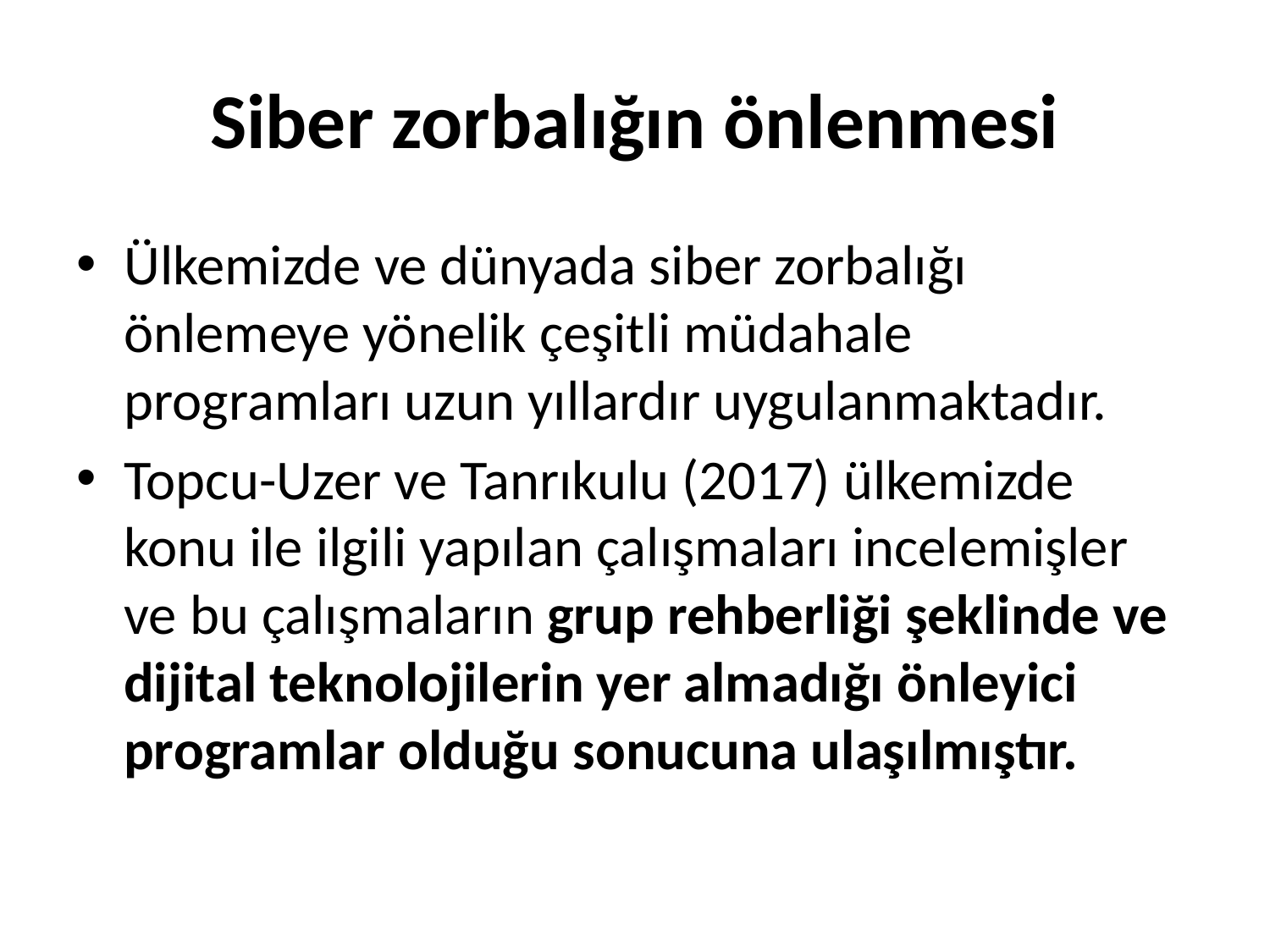

# Siber zorbalığın önlenmesi
Ülkemizde ve dünyada siber zorbalığı önlemeye yönelik çeşitli müdahale programları uzun yıllardır uygulanmaktadır.
Topcu-Uzer ve Tanrıkulu (2017) ülkemizde konu ile ilgili yapılan çalışmaları incelemişler ve bu çalışmaların grup rehberliği şeklinde ve dijital teknolojilerin yer almadığı önleyici programlar olduğu sonucuna ulaşılmıştır.